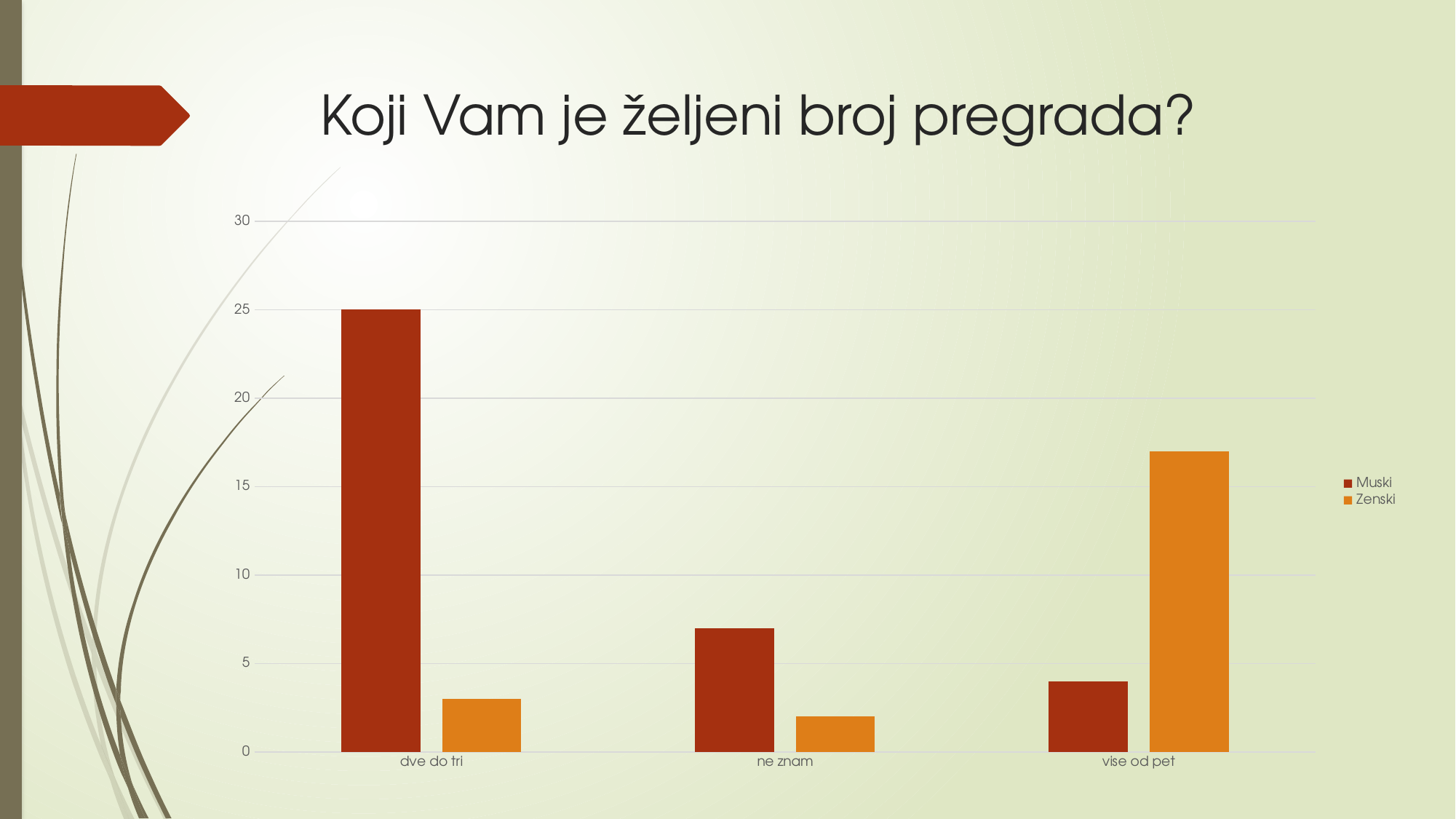

# Koji Vam je željeni broj pregrada?

### Chart

| Category | Muski | Zenski |
|---|---|---|
| dve do tri | 25.0 | 3.0 |
| ne znam | 7.0 | 2.0 |
| vise od pet | 4.0 | 17.0 |